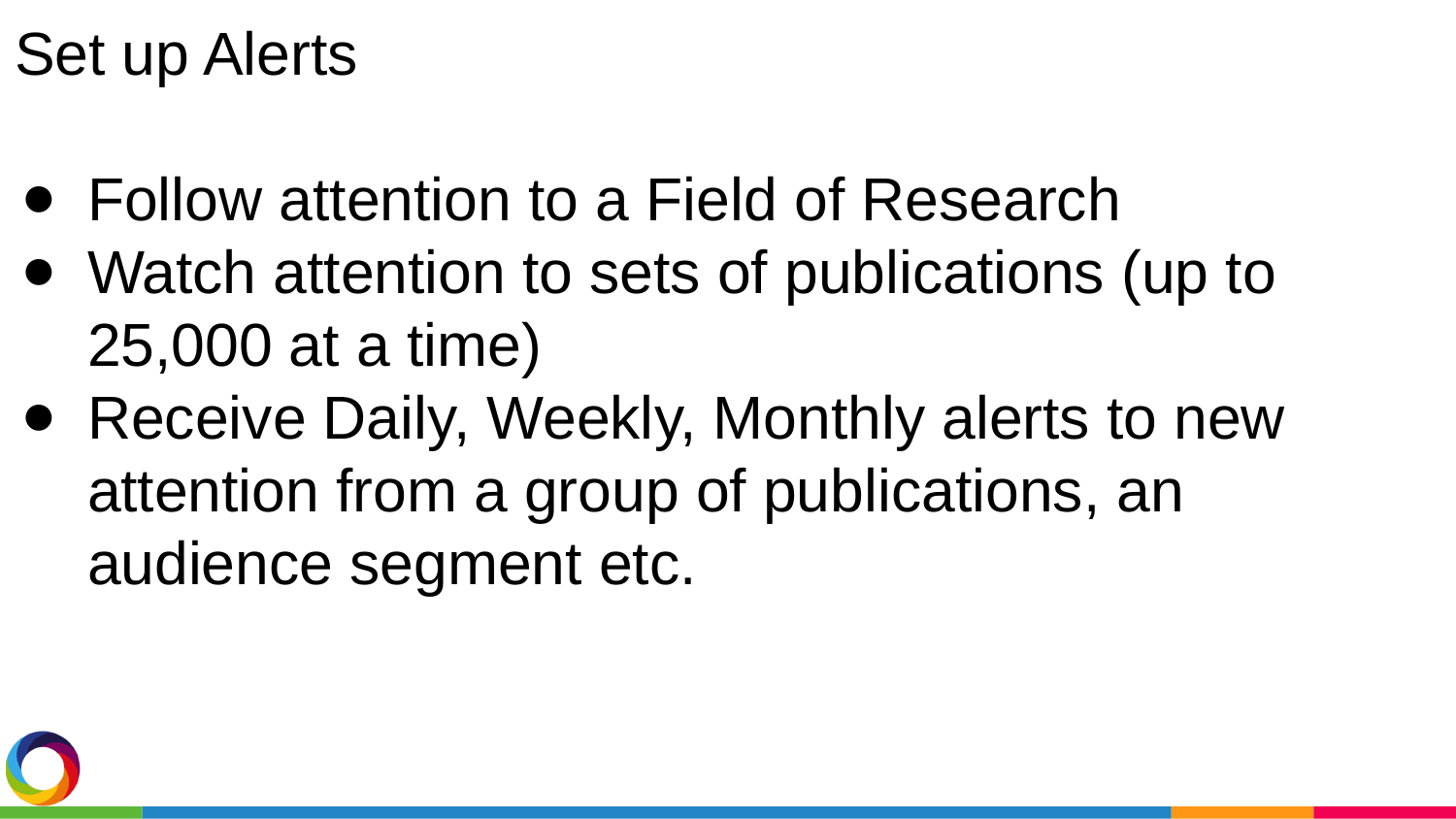

Set up Alerts

Follow attention to a Field of Research
Watch attention to sets of publications (up to 25,000 at a time)
Receive Daily, Weekly, Monthly alerts to new attention from a group of publications, an audience segment etc.